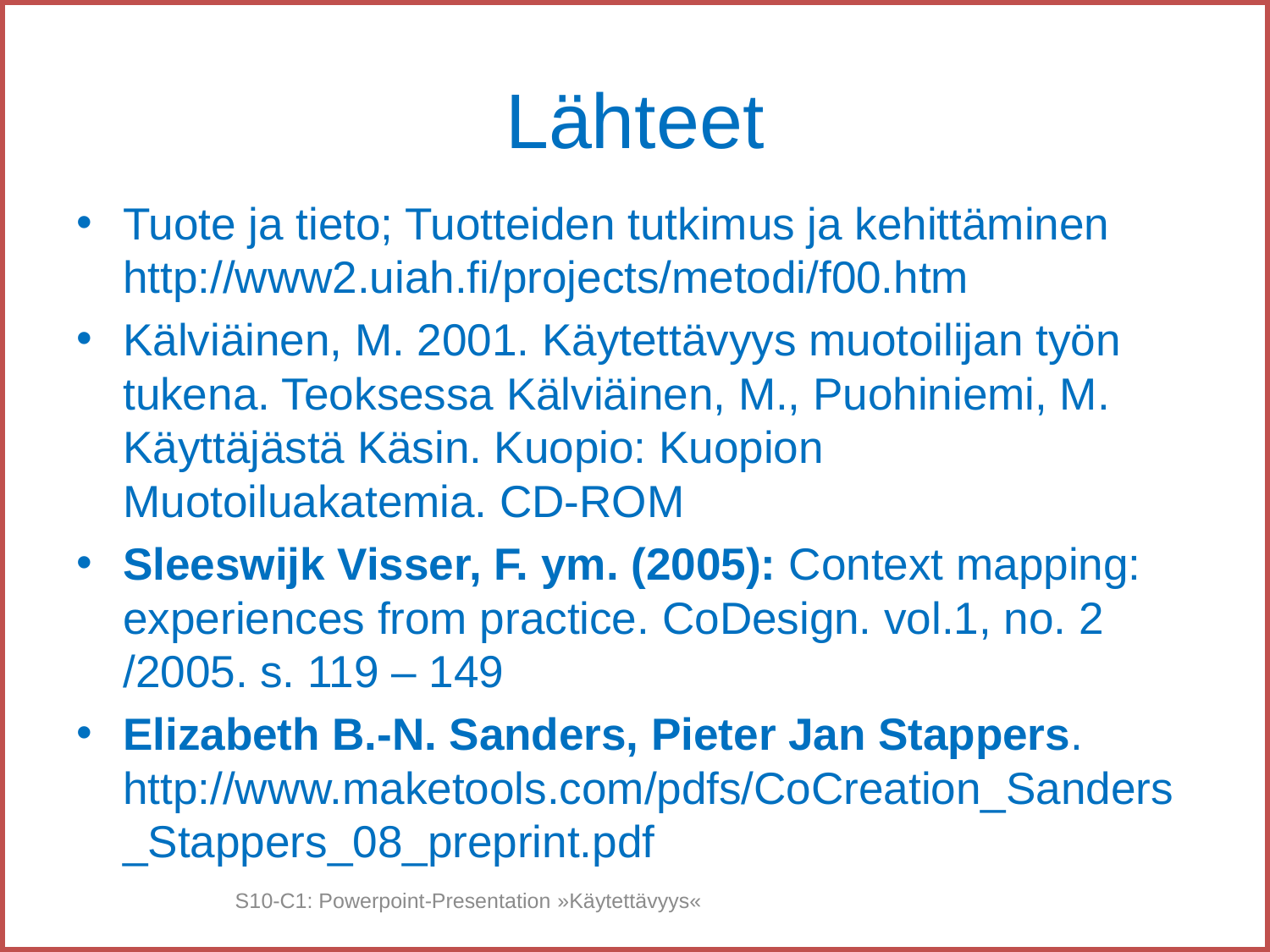

# Lähteet
Tuote ja tieto; Tuotteiden tutkimus ja kehittäminen http://www2.uiah.fi/projects/metodi/f00.htm
Kälviäinen, M. 2001. Käytettävyys muotoilijan työn tukena. Teoksessa Kälviäinen, M., Puohiniemi, M. Käyttäjästä Käsin. Kuopio: Kuopion Muotoiluakatemia. CD-ROM
Sleeswijk Visser, F. ym. (2005): Context mapping: experiences from practice. CoDesign. vol.1, no. 2 /2005. s. 119 – 149
Elizabeth B.-N. Sanders, Pieter Jan Stappers.  http://www.maketools.com/pdfs/CoCreation_Sanders_Stappers_08_preprint.pdf

S10-C1: Powerpoint-Presentation »Käytettävyys«